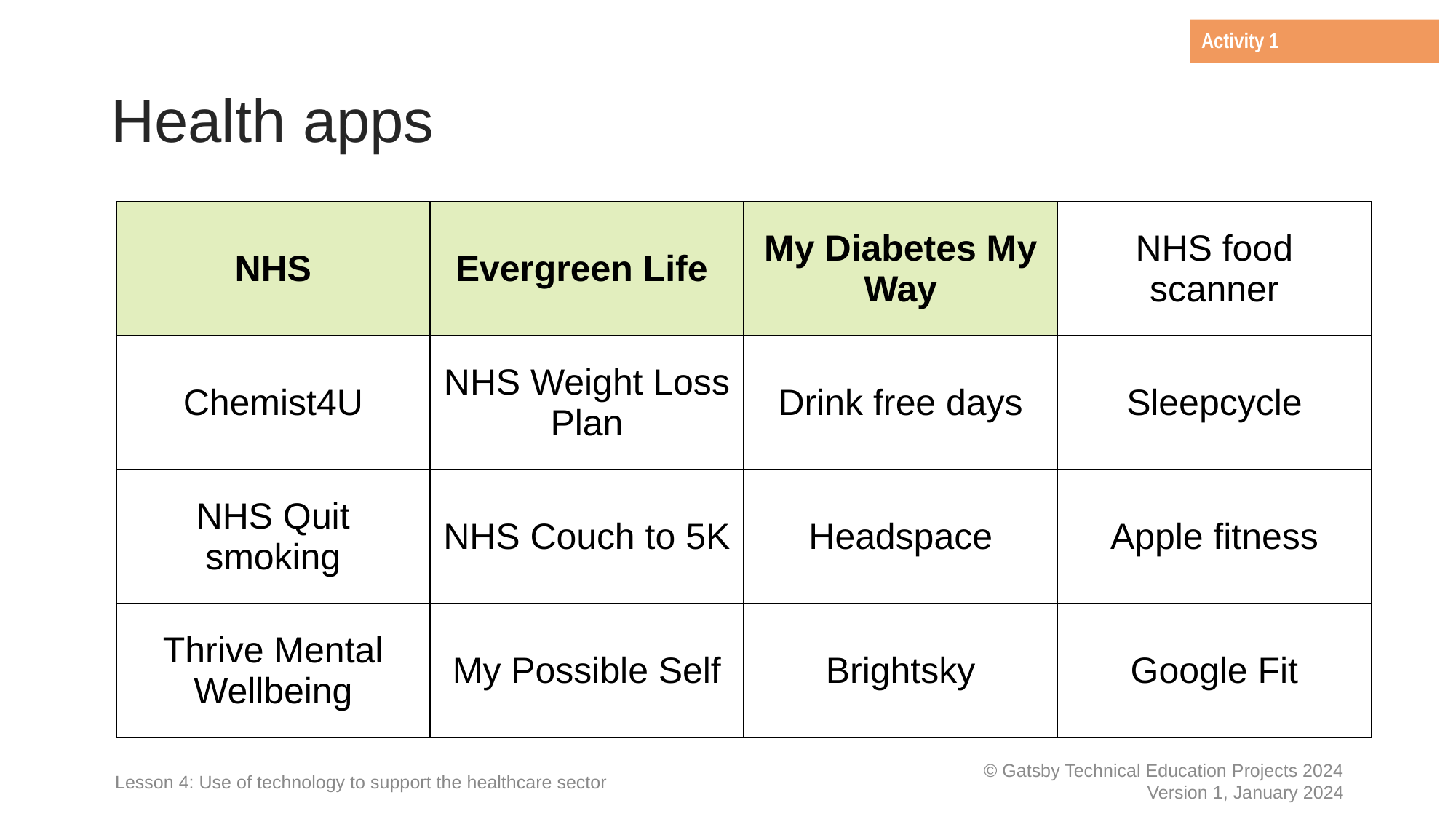

Activity 1
# Health apps
| NHS | Evergreen Life | My Diabetes My Way | NHS food scanner |
| --- | --- | --- | --- |
| Chemist4U | NHS Weight Loss Plan | Drink free days | Sleepcycle |
| NHS Quit smoking | NHS Couch to 5K | Headspace | Apple fitness |
| Thrive Mental Wellbeing | My Possible Self | Brightsky | Google Fit |

Lesson 4: Use of technology to support the healthcare sector